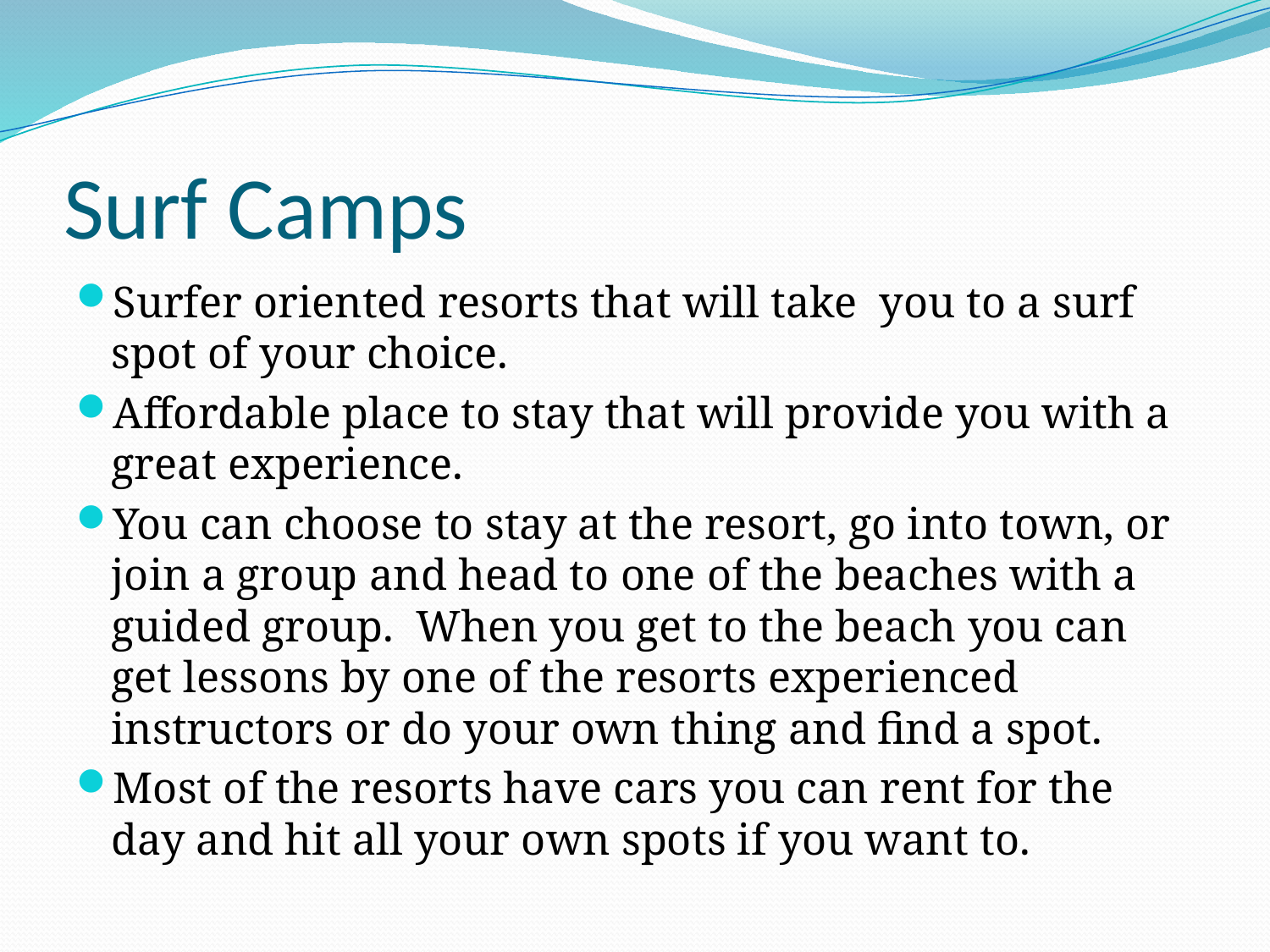

# Surf Camps
Surfer oriented resorts that will take  you to a surf spot of your choice.
Affordable place to stay that will provide you with a great experience.
You can choose to stay at the resort, go into town, or join a group and head to one of the beaches with a guided group.  When you get to the beach you can get lessons by one of the resorts experienced instructors or do your own thing and find a spot.
Most of the resorts have cars you can rent for the day and hit all your own spots if you want to.